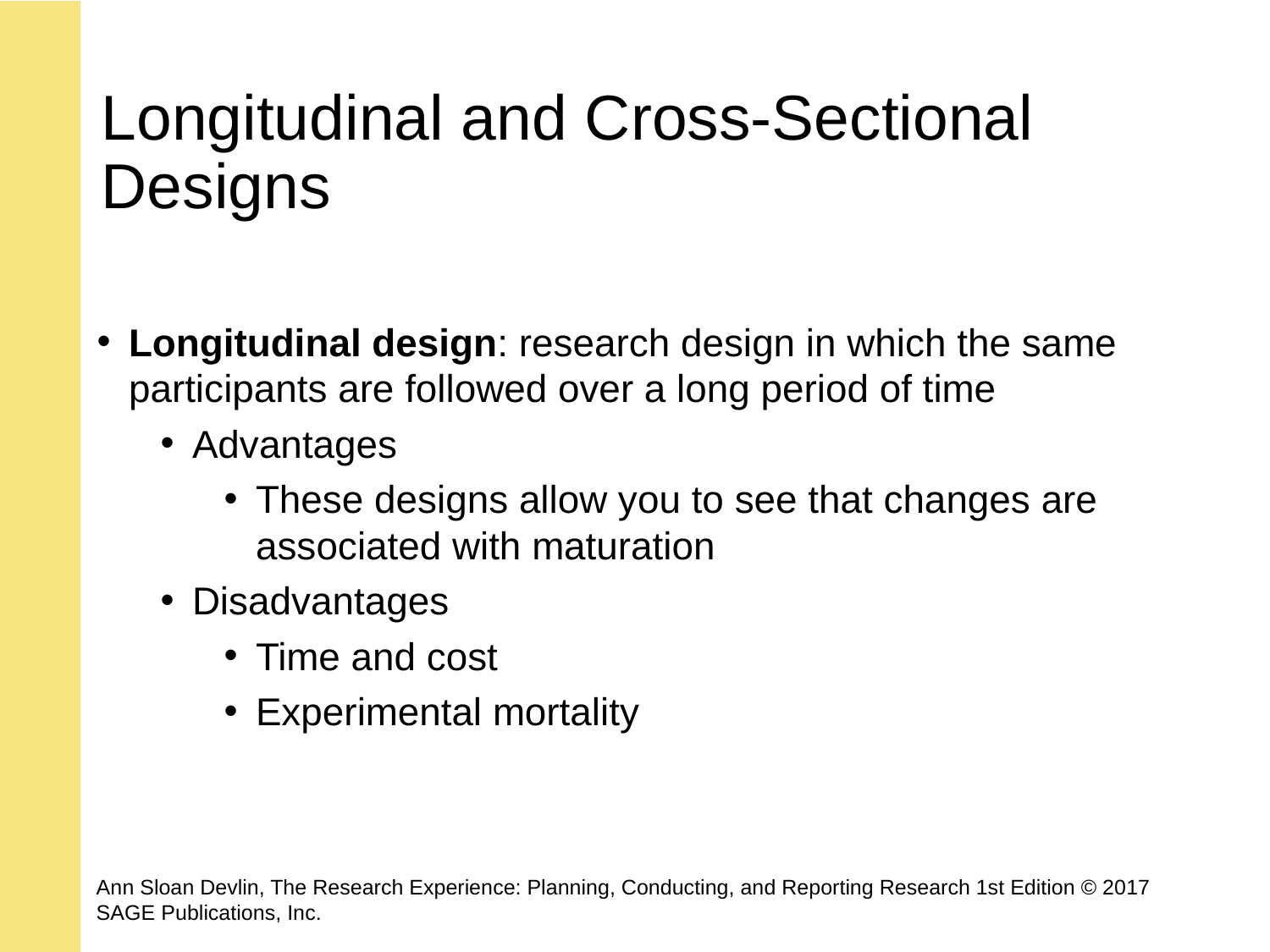

# Longitudinal and Cross-Sectional Designs
Longitudinal design: research design in which the same participants are followed over a long period of time
Advantages
These designs allow you to see that changes are associated with maturation
Disadvantages
Time and cost
Experimental mortality